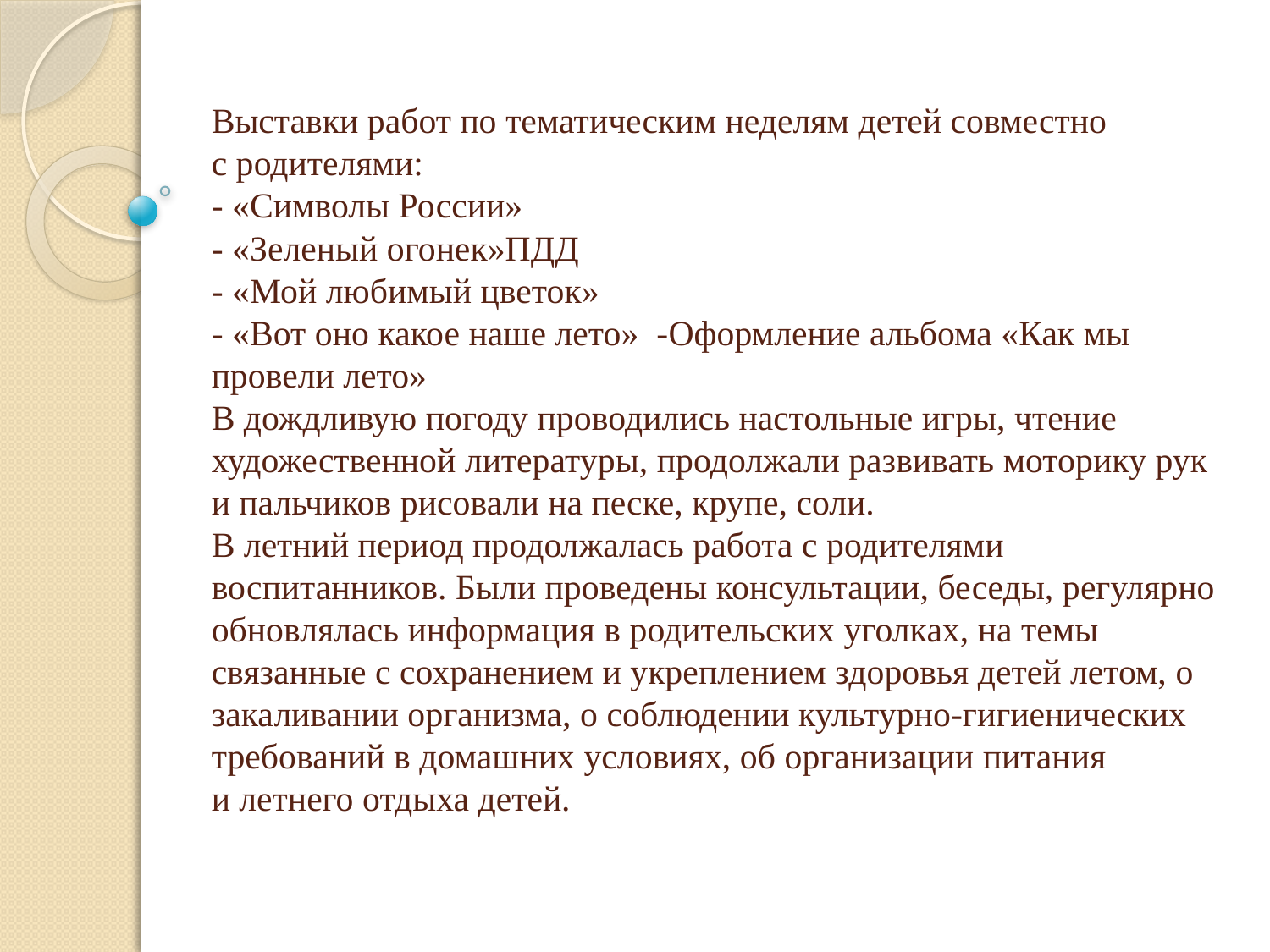

# Выставки работ по тематическим неделям детей совместно с родителями: - «Символы России» - «Зеленый огонек»ПДД - «Мой любимый цветок» - «Вот оно какое наше лето»  -Оформление альбома «Как мы провели лето» В дождливую погоду проводились настольные игры, чтение художественной литературы, продолжали развивать моторику рук и пальчиков рисовали на песке, крупе, соли. В летний период продолжалась работа с родителями воспитанников. Были проведены консультации, беседы, регулярно обновлялась информация в родительских уголках, на темы связанные с сохранением и укреплением здоровья детей летом, о закаливании организма, о соблюдении культурно-гигиенических требований в домашних условиях, об организации питания и летнего отдыха детей.